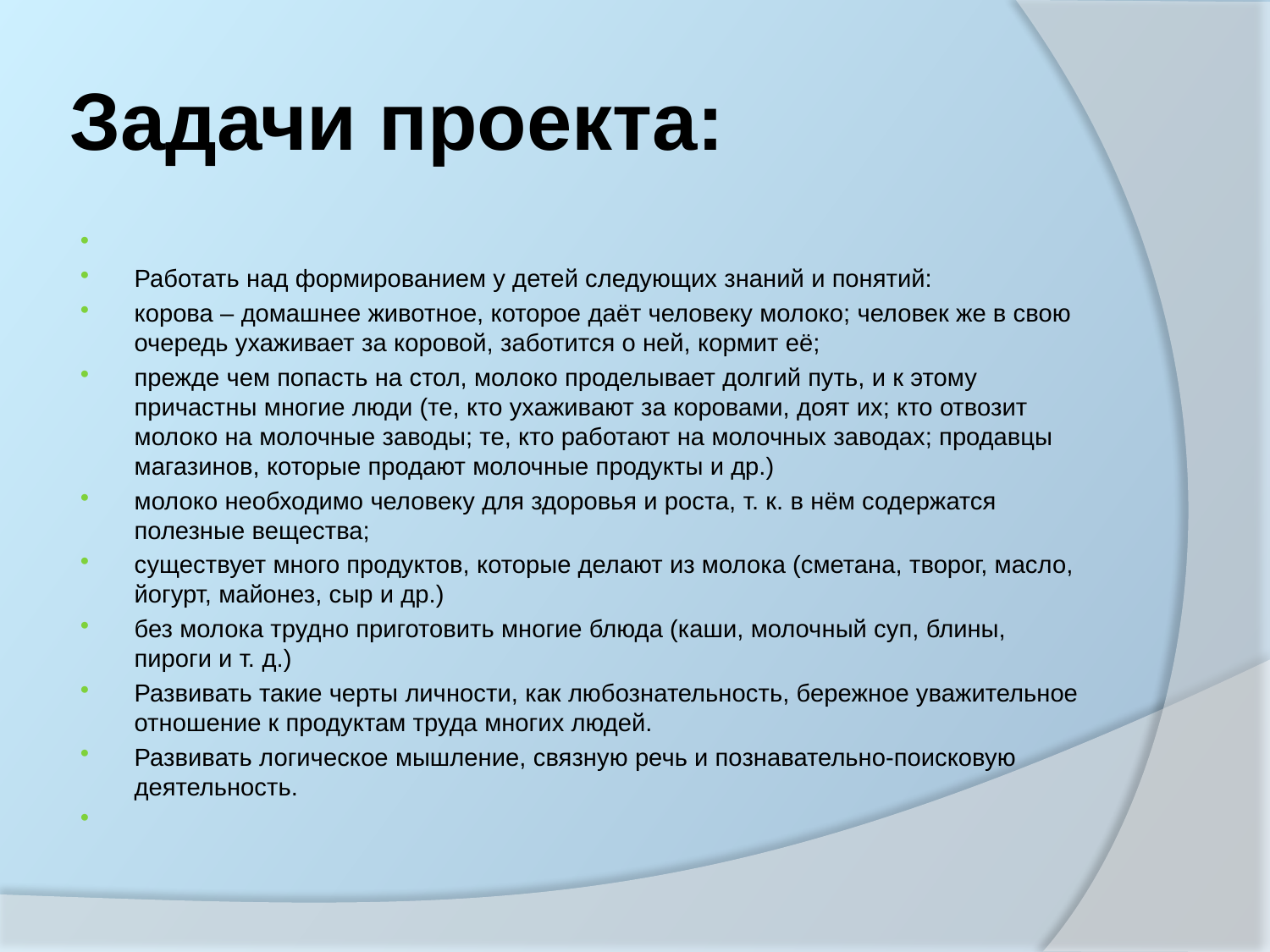

# Задачи проекта:

Работать над формированием у детей следующих знаний и понятий:
корова – домашнее животное, которое даёт человеку молоко; человек же в свою очередь ухаживает за коровой, заботится о ней, кормит её;
прежде чем попасть на стол, молоко проделывает долгий путь, и к этому причастны многие люди (те, кто ухаживают за коровами, доят их; кто отвозит молоко на молочные заводы; те, кто работают на молочных заводах; продавцы магазинов, которые продают молочные продукты и др.)
молоко необходимо человеку для здоровья и роста, т. к. в нём содержатся полезные вещества;
существует много продуктов, которые делают из молока (сметана, творог, масло, йогурт, майонез, сыр и др.)
без молока трудно приготовить многие блюда (каши, молочный суп, блины, пироги и т. д.)
Развивать такие черты личности, как любознательность, бережное уважительное отношение к продуктам труда многих людей.
Развивать логическое мышление, связную речь и познавательно-поисковую деятельность.